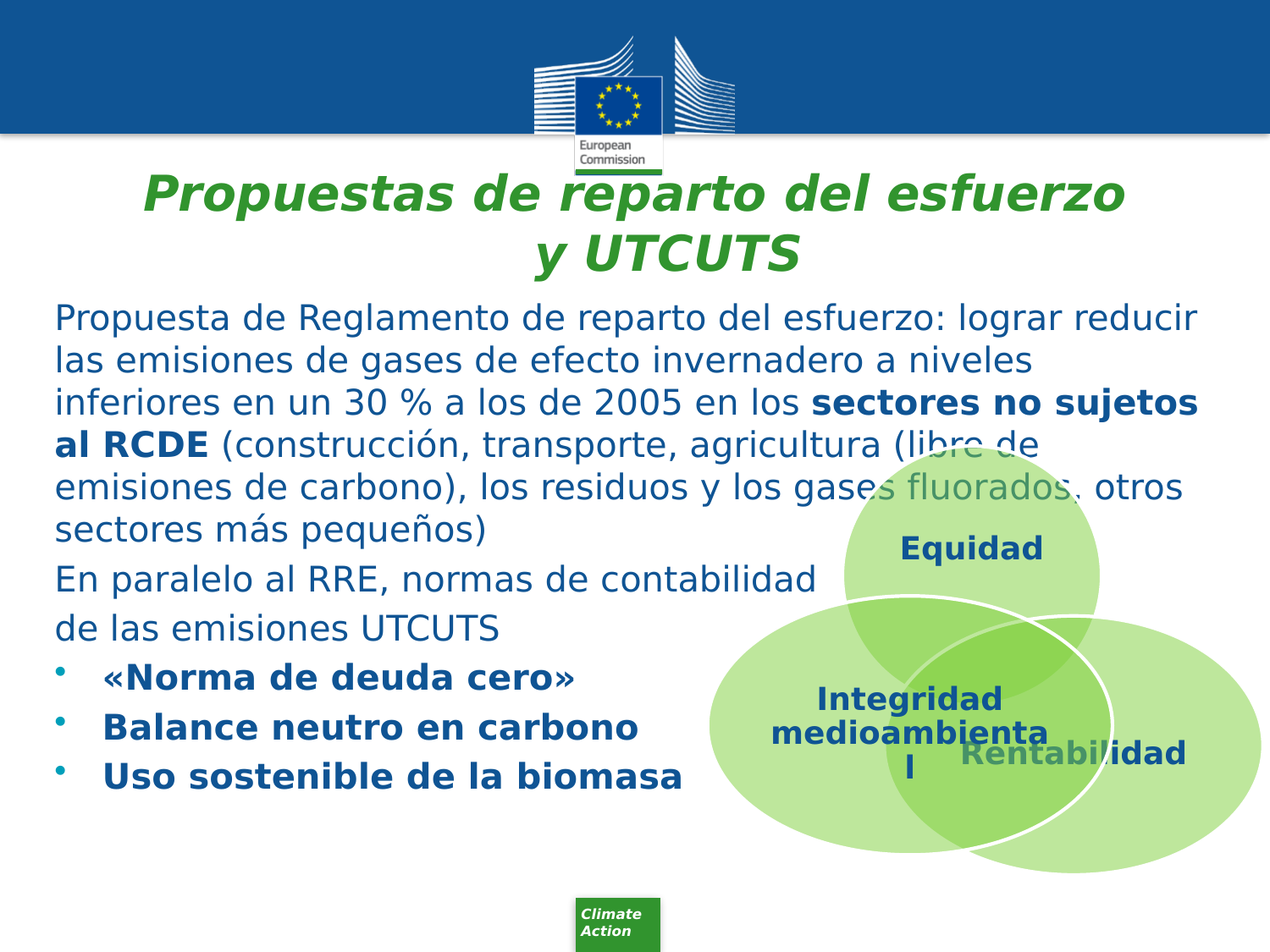

# Propuestas de reparto del esfuerzo y UTCUTS
Propuesta de Reglamento de reparto del esfuerzo: lograr reducir las emisiones de gases de efecto invernadero a niveles inferiores en un 30 % a los de 2005 en los sectores no sujetos al RCDE (construcción, transporte, agricultura (libre de emisiones de carbono), los residuos y los gases fluorados, otros sectores más pequeños)
En paralelo al RRE, normas de contabilidad
de las emisiones UTCUTS
«Norma de deuda cero»
Balance neutro en carbono
Uso sostenible de la biomasa
Equidad
Rentabilidad
Integridad medioambiental